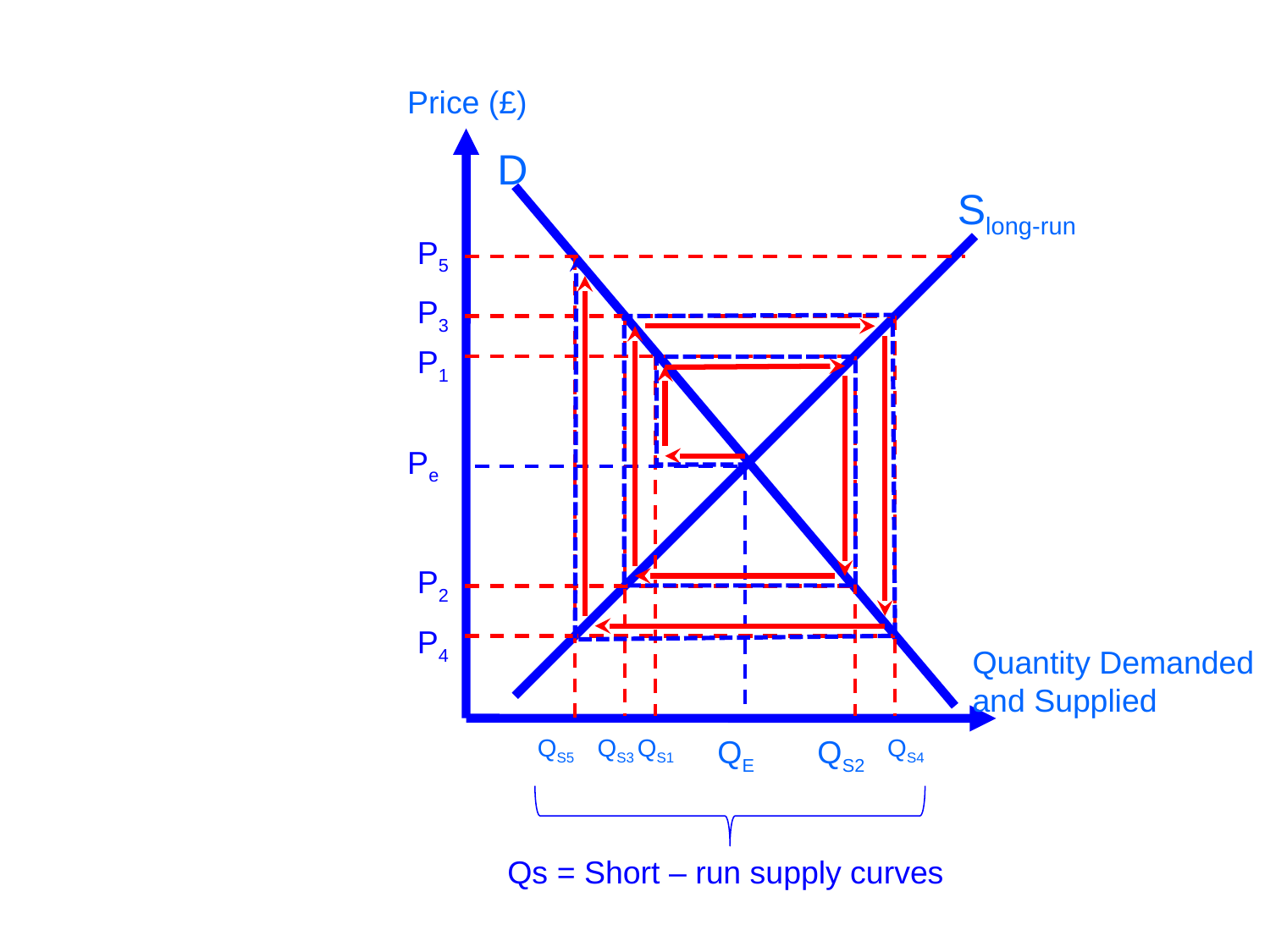

Price (£)

D
Slong-run

P5

P3
P1
Pe
P2
P4

Quantity Demanded and Supplied

QS5
QS3
QS1
QE
QS2
QS4
Qs = Short – run supply curves